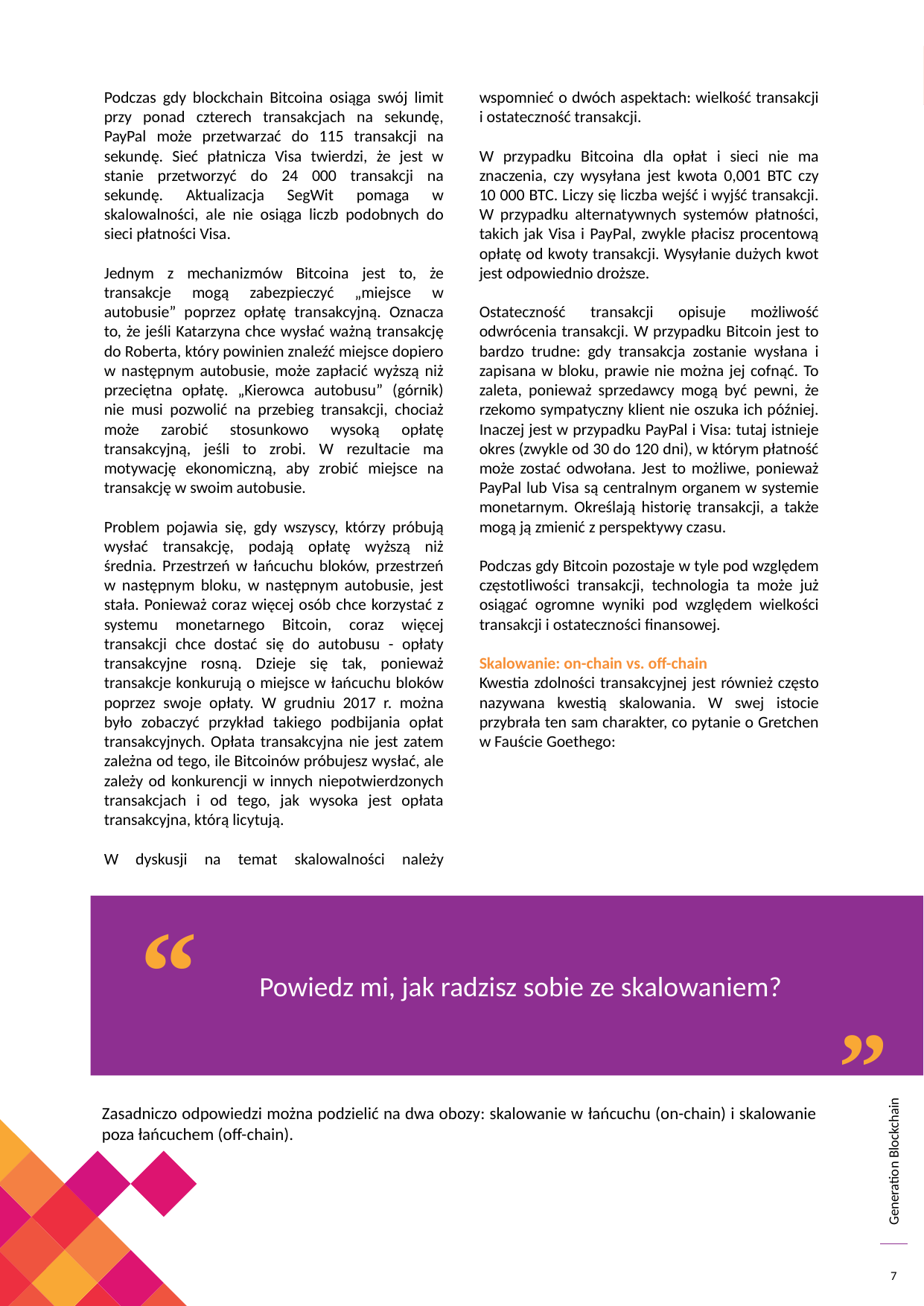

Podczas gdy blockchain Bitcoina osiąga swój limit przy ponad czterech transakcjach na sekundę, PayPal może przetwarzać do 115 transakcji na sekundę. Sieć płatnicza Visa twierdzi, że jest w stanie przetworzyć do 24 000 transakcji na sekundę. Aktualizacja SegWit pomaga w skalowalności, ale nie osiąga liczb podobnych do sieci płatności Visa.

Jednym z mechanizmów Bitcoina jest to, że transakcje mogą zabezpieczyć „miejsce w autobusie” poprzez opłatę transakcyjną. Oznacza to, że jeśli Katarzyna chce wysłać ważną transakcję do Roberta, który powinien znaleźć miejsce dopiero w następnym autobusie, może zapłacić wyższą niż przeciętna opłatę. „Kierowca autobusu” (górnik) nie musi pozwolić na przebieg transakcji, chociaż może zarobić stosunkowo wysoką opłatę transakcyjną, jeśli to zrobi. W rezultacie ma motywację ekonomiczną, aby zrobić miejsce na transakcję w swoim autobusie.

Problem pojawia się, gdy wszyscy, którzy próbują wysłać transakcję, podają opłatę wyższą niż średnia. Przestrzeń w łańcuchu bloków, przestrzeń w następnym bloku, w następnym autobusie, jest stała. Ponieważ coraz więcej osób chce korzystać z systemu monetarnego Bitcoin, coraz więcej transakcji chce dostać się do autobusu - opłaty transakcyjne rosną. Dzieje się tak, ponieważ transakcje konkurują o miejsce w łańcuchu bloków poprzez swoje opłaty. W grudniu 2017 r. można było zobaczyć przykład takiego podbijania opłat transakcyjnych. Opłata transakcyjna nie jest zatem zależna od tego, ile Bitcoinów próbujesz wysłać, ale zależy od konkurencji w innych niepotwierdzonych transakcjach i od tego, jak wysoka jest opłata transakcyjna, którą licytują.

W dyskusji na temat skalowalności należy wspomnieć o dwóch aspektach: wielkość transakcji i ostateczność transakcji.

W przypadku Bitcoina dla opłat i sieci nie ma znaczenia, czy wysyłana jest kwota 0,001 BTC czy 10 000 BTC. Liczy się liczba wejść i wyjść transakcji. W przypadku alternatywnych systemów płatności, takich jak Visa i PayPal, zwykle płacisz procentową opłatę od kwoty transakcji. Wysyłanie dużych kwot jest odpowiednio droższe.

Ostateczność transakcji opisuje możliwość odwrócenia transakcji. W przypadku Bitcoin jest to bardzo trudne: gdy transakcja zostanie wysłana i zapisana w bloku, prawie nie można jej cofnąć. To zaleta, ponieważ sprzedawcy mogą być pewni, że rzekomo sympatyczny klient nie oszuka ich później. Inaczej jest w przypadku PayPal i Visa: tutaj istnieje okres (zwykle od 30 do 120 dni), w którym płatność może zostać odwołana. Jest to możliwe, ponieważ PayPal lub Visa są centralnym organem w systemie monetarnym. Określają historię transakcji, a także mogą ją zmienić z perspektywy czasu.

Podczas gdy Bitcoin pozostaje w tyle pod względem częstotliwości transakcji, technologia ta może już osiągać ogromne wyniki pod względem wielkości transakcji i ostateczności finansowej.

Skalowanie: on-chain vs. off-chain
Kwestia zdolności transakcyjnej jest również często nazywana kwestią skalowania. W swej istocie przybrała ten sam charakter, co pytanie o Gretchen w Fauście Goethego:
“

Powiedz mi, jak radzisz sobie ze skalowaniem?
”
Zasadniczo odpowiedzi można podzielić na dwa obozy: skalowanie w łańcuchu (on-chain) i skalowanie poza łańcuchem (off-chain).

7